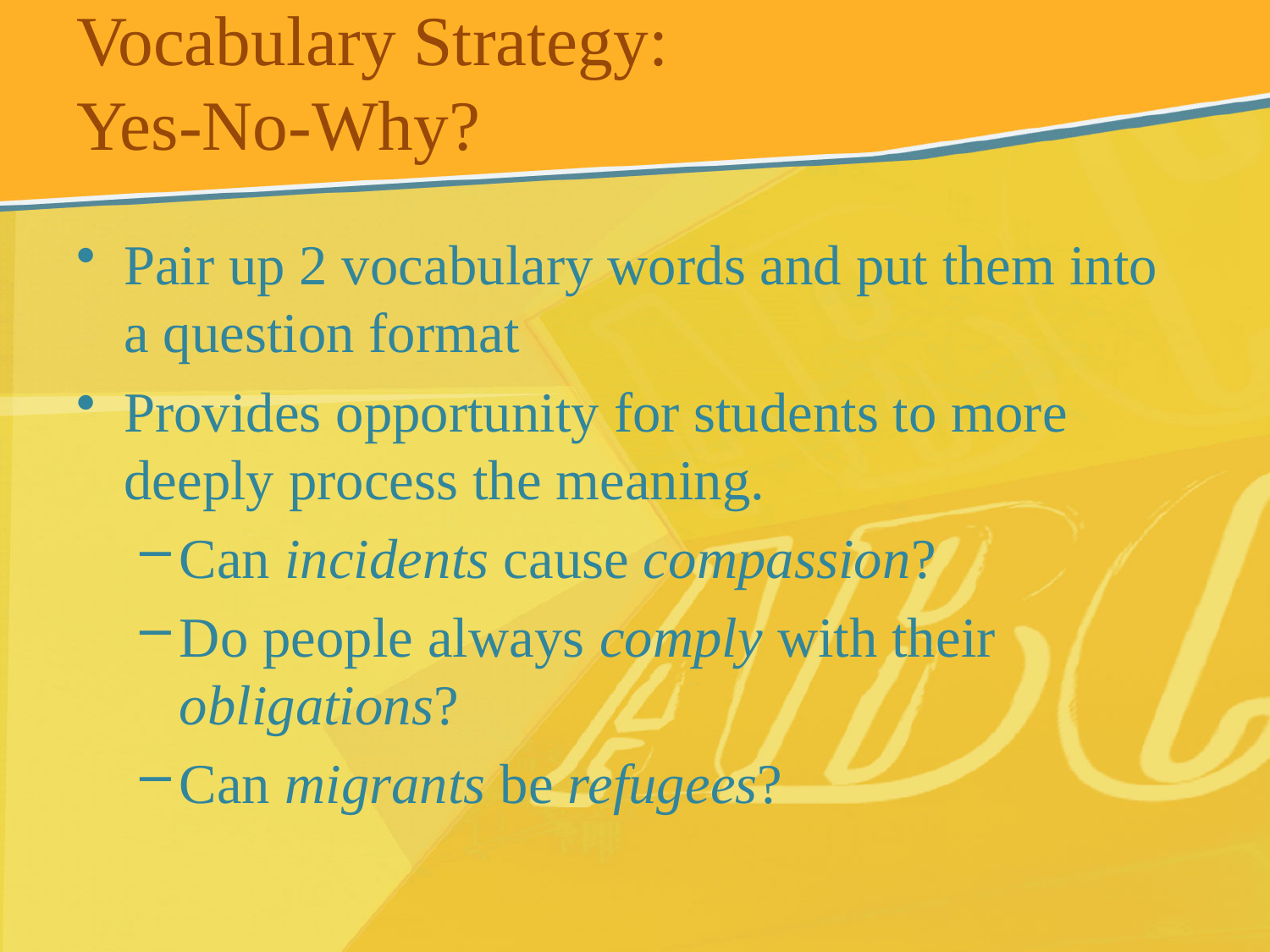

# Vocabulary Strategy: Yes-No-Why?
Pair up 2 vocabulary words and put them into a question format
Provides opportunity for students to more deeply process the meaning.
Can incidents cause compassion?
Do people always comply with their obligations?
Can migrants be refugees?